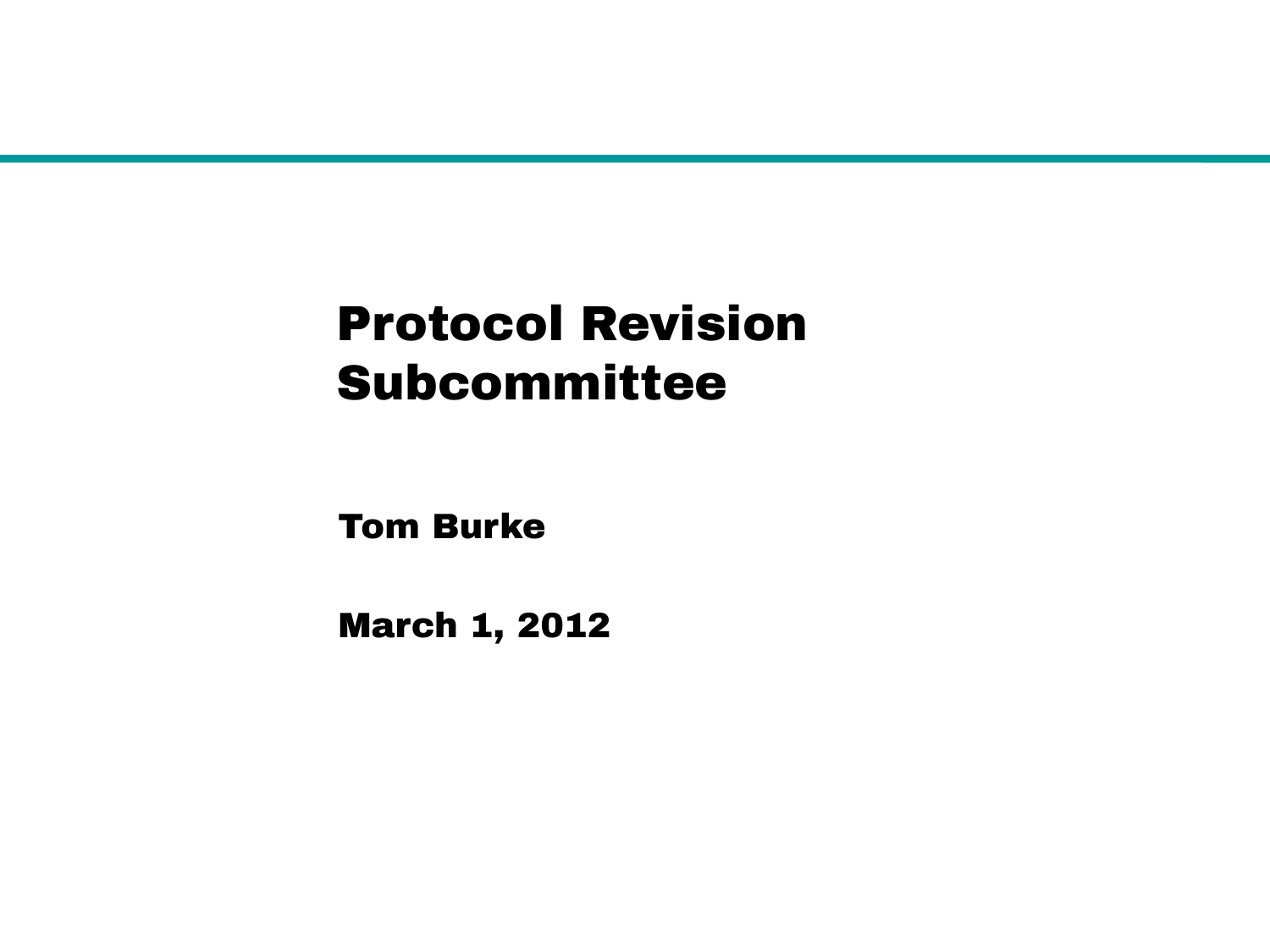

# Protocol Revision Subcommittee
Tom Burke

March 1, 2012